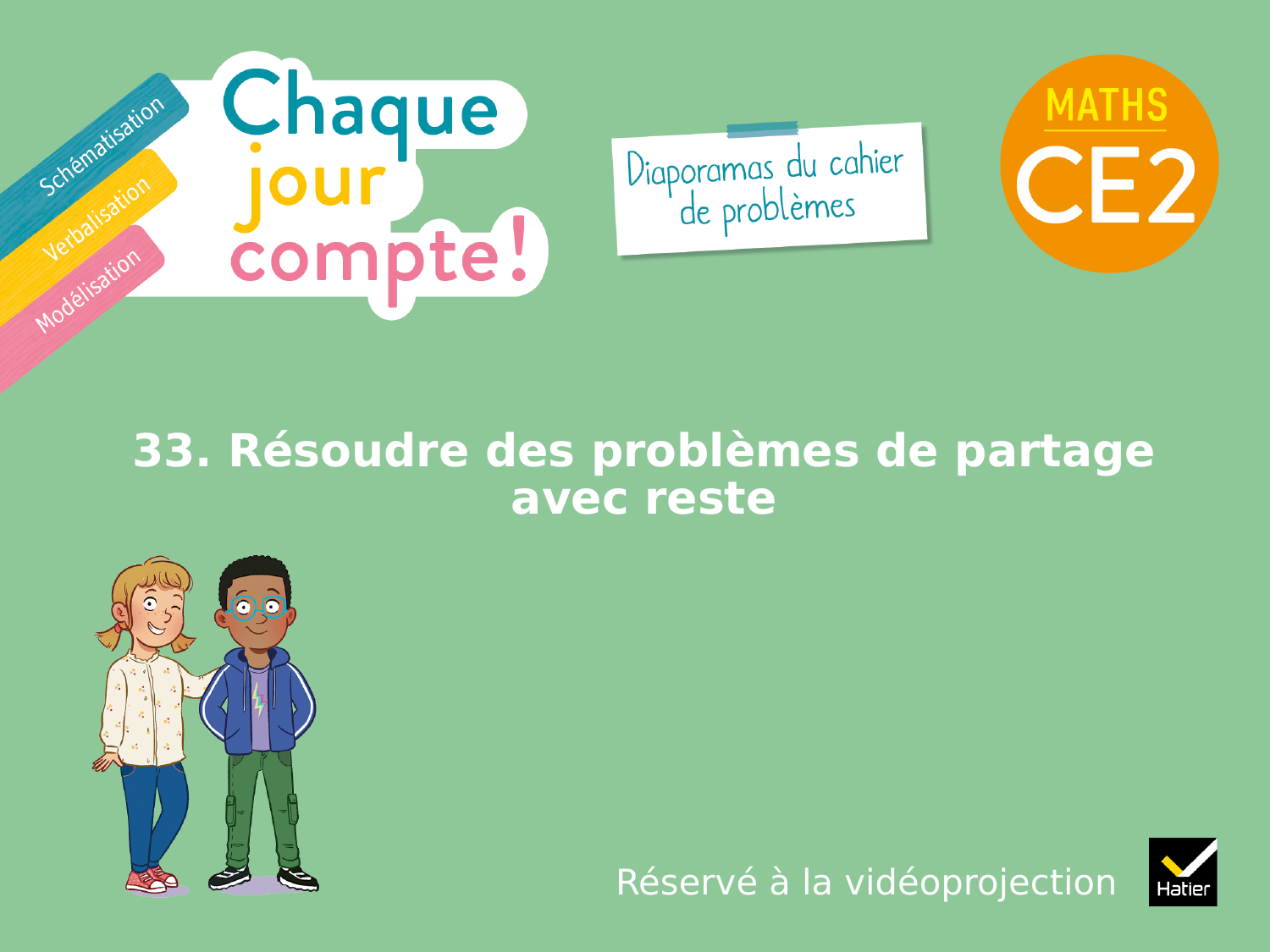

# 33. Résoudre des problèmes de partage avec reste